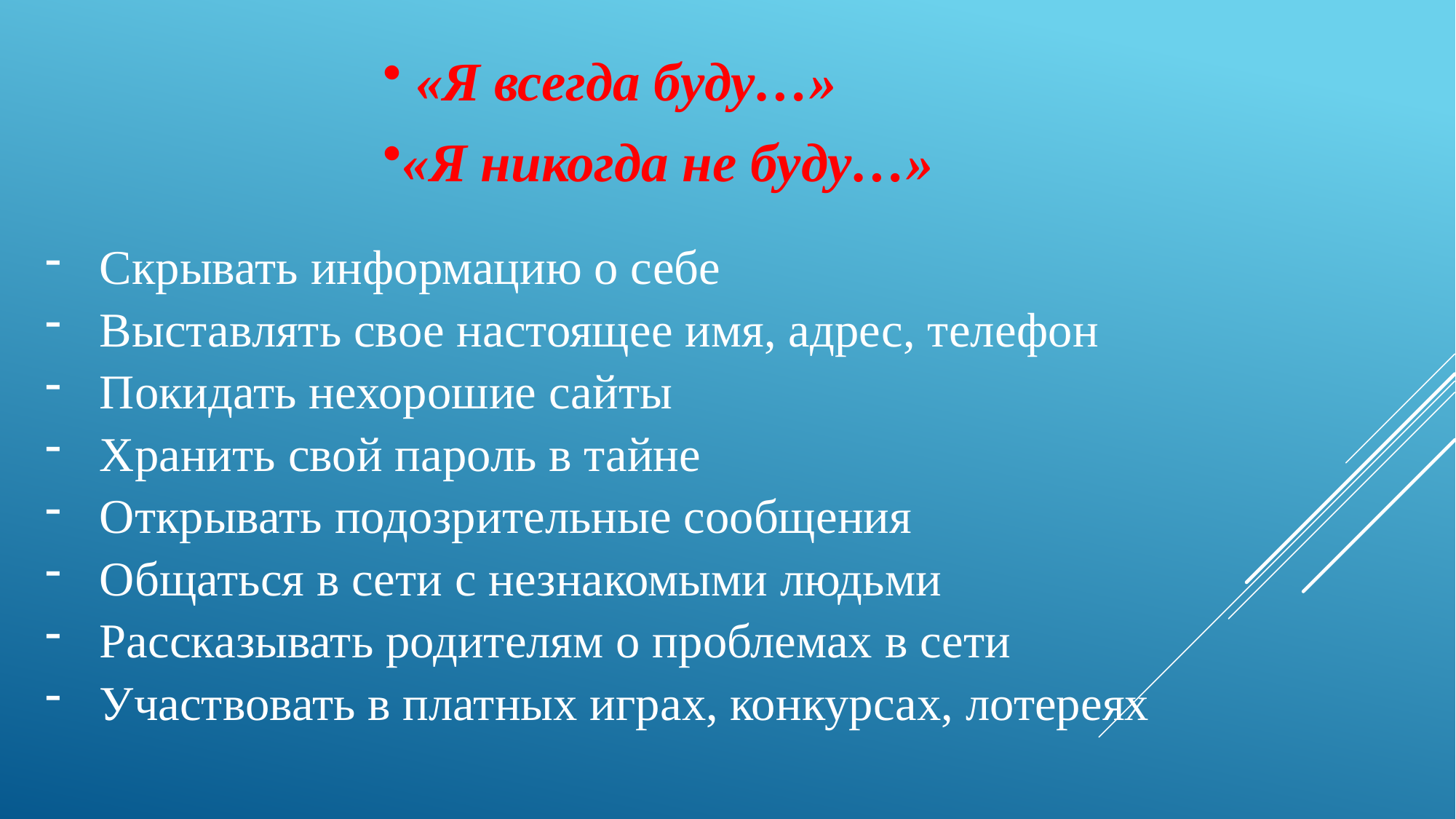

«Я всегда буду…»
«Я никогда не буду…»
Скрывать информацию о себе
Выставлять свое настоящее имя, адрес, телефон
Покидать нехорошие сайты
Хранить свой пароль в тайне
Открывать подозрительные сообщения
Общаться в сети с незнакомыми людьми
Рассказывать родителям о проблемах в сети
Участвовать в платных играх, конкурсах, лотереях